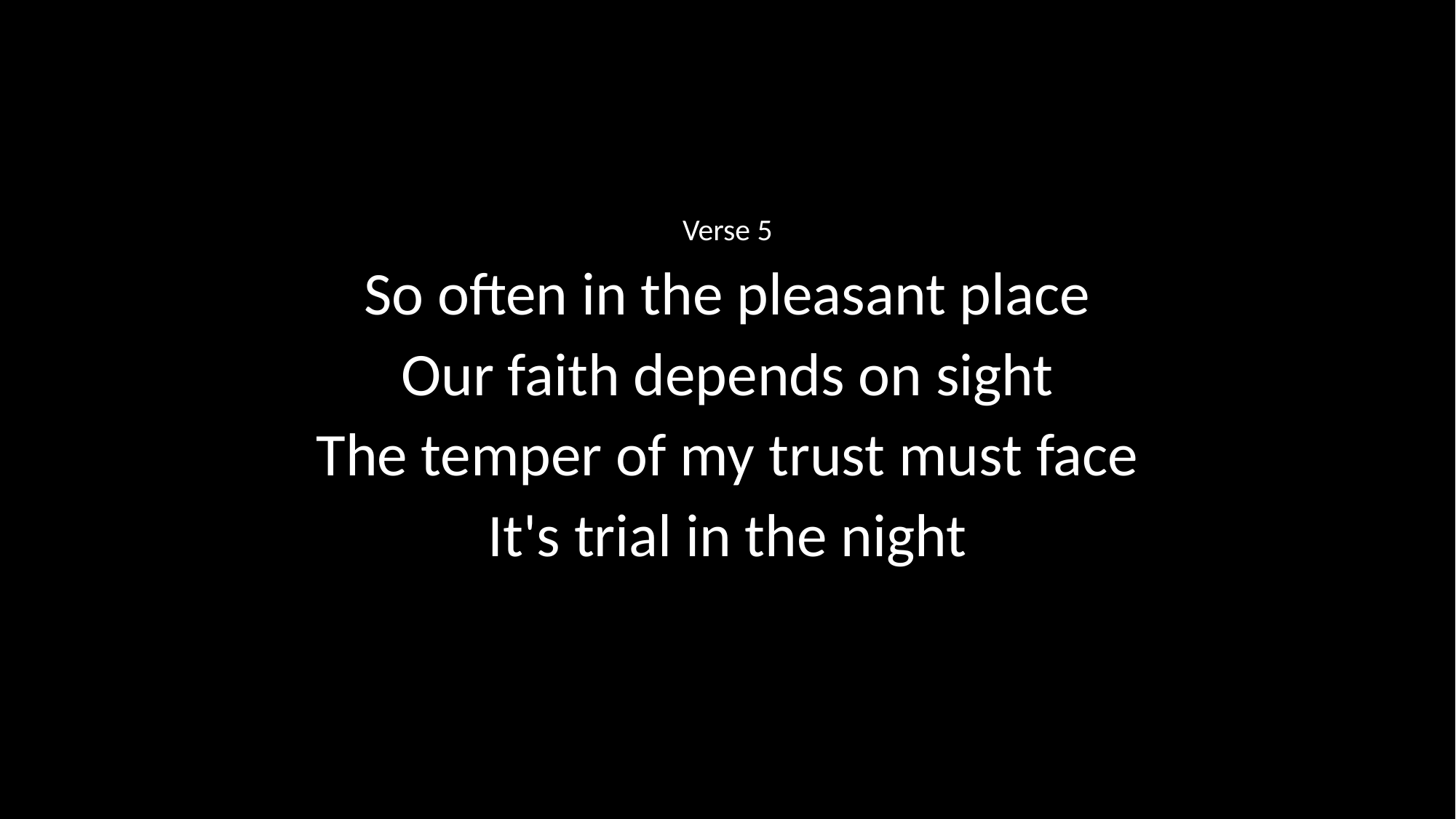

Verse 5
So often in the pleasant place
Our faith depends on sight
The temper of my trust must face
It's trial in the night